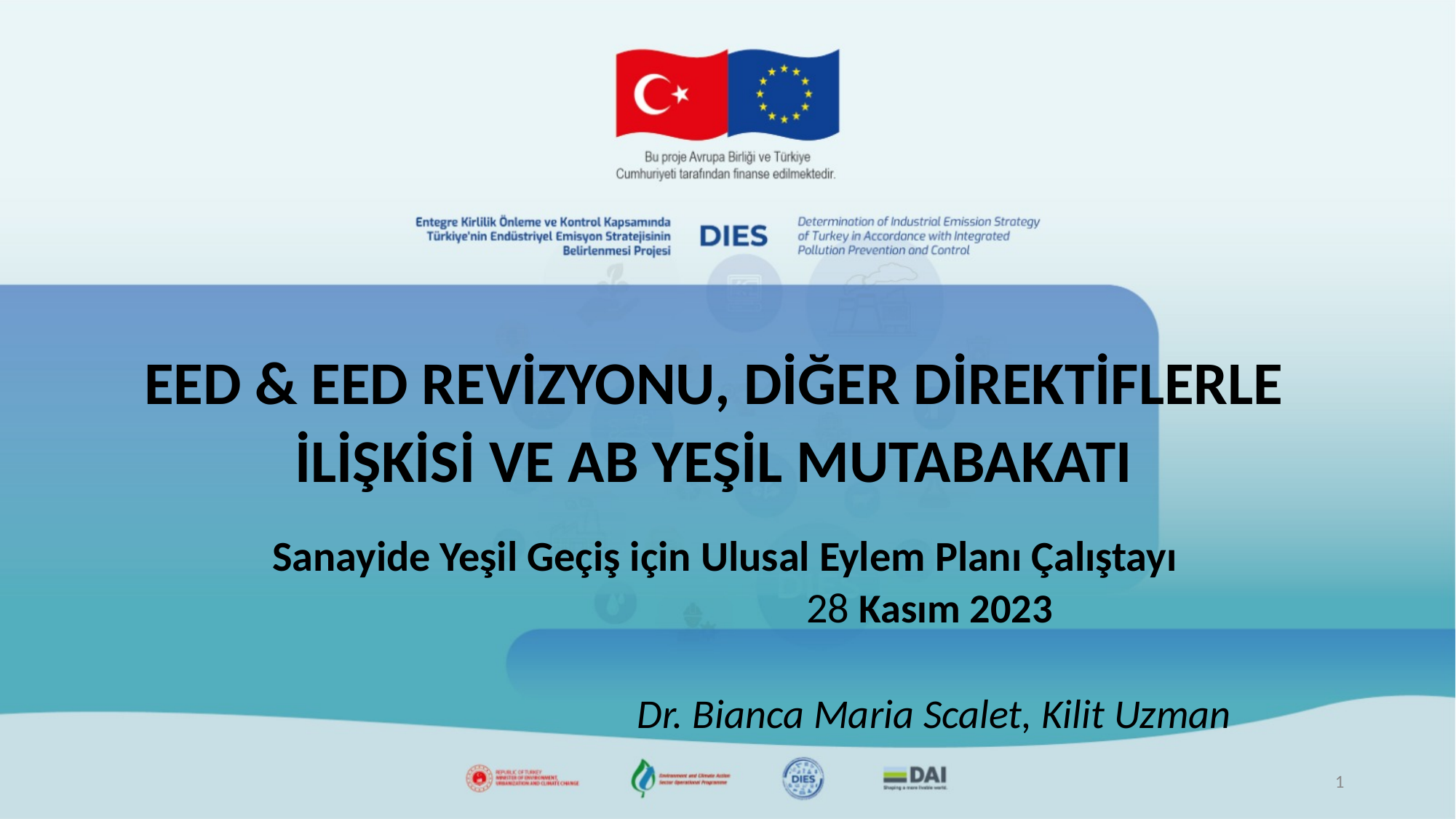

EED & EED REVİZYONU, DİĞER DİREKTİFLERLE İLİŞKİSİ VE AB YEŞİL MUTABAKATI
 Sanayide Yeşil Geçiş için Ulusal Eylem Planı Çalıştayı
# 28 Kasım 2023 Dr. Bianca Maria Scalet, Kilit Uzman
1